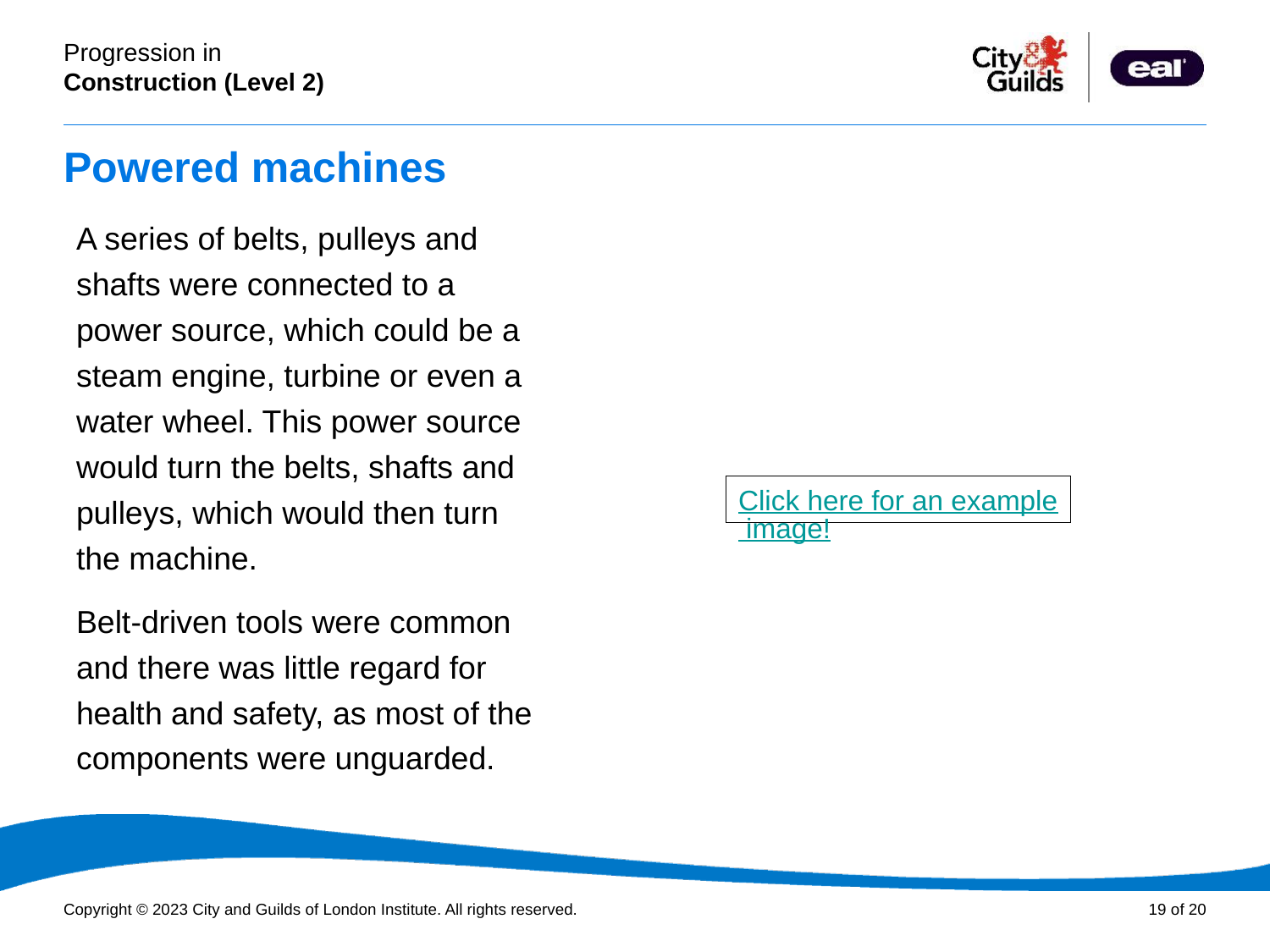

# Powered machines
A series of belts, pulleys and shafts were connected to a power source, which could be a steam engine, turbine or even a water wheel. This power source would turn the belts, shafts and pulleys, which would then turn the machine.
Belt-driven tools were common and there was little regard for health and safety, as most of the components were unguarded.

Click here for an example image!